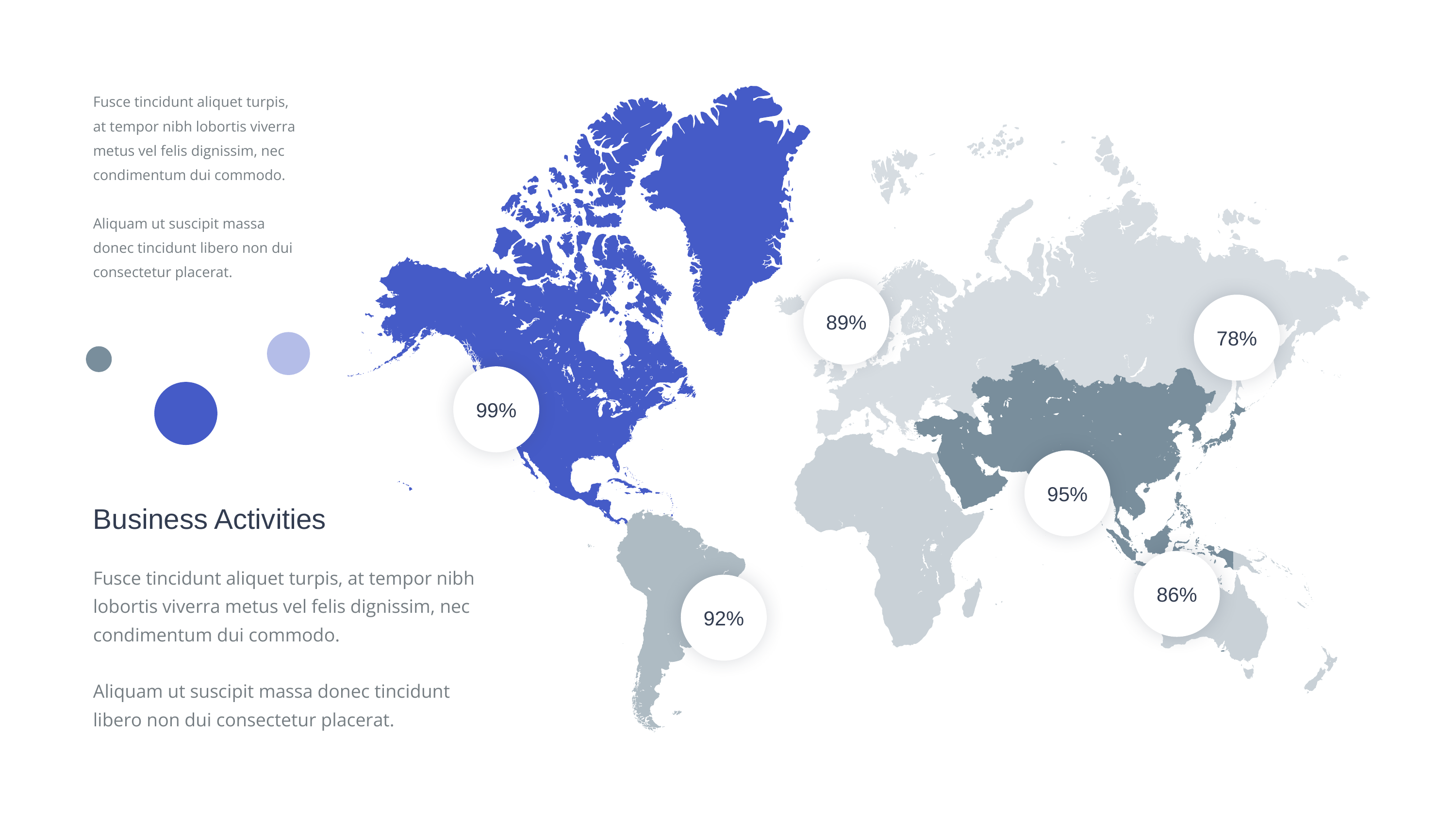

Fusce tincidunt aliquet turpis, at tempor nibh lobortis viverra metus vel felis dignissim, nec condimentum dui commodo.

Aliquam ut suscipit massa donec tincidunt libero non dui consectetur placerat.

89%
78%

99%

95%
Business Activities

Fusce tincidunt aliquet turpis, at tempor nibh lobortis viverra metus vel felis dignissim, nec condimentum dui commodo.

Aliquam ut suscipit massa donec tincidunt libero non dui consectetur placerat.

86%
92%